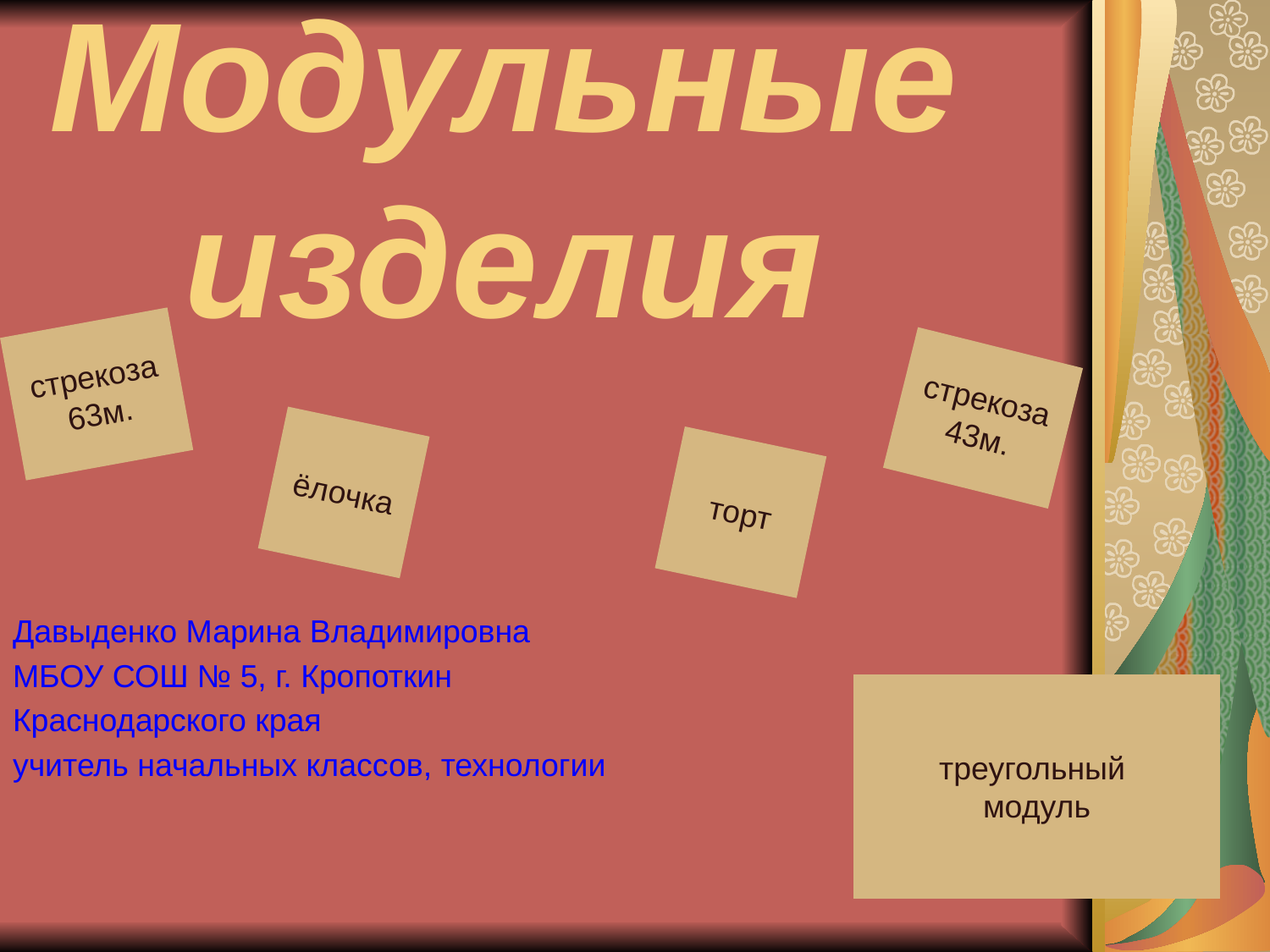

# Модульные изделия
стрекоза
63м.
стрекоза
43м.
ёлочка
торт
Давыденко Марина Владимировна
МБОУ СОШ № 5, г. Кропоткин
Краснодарского края
учитель начальных классов, технологии

треугольный
модуль